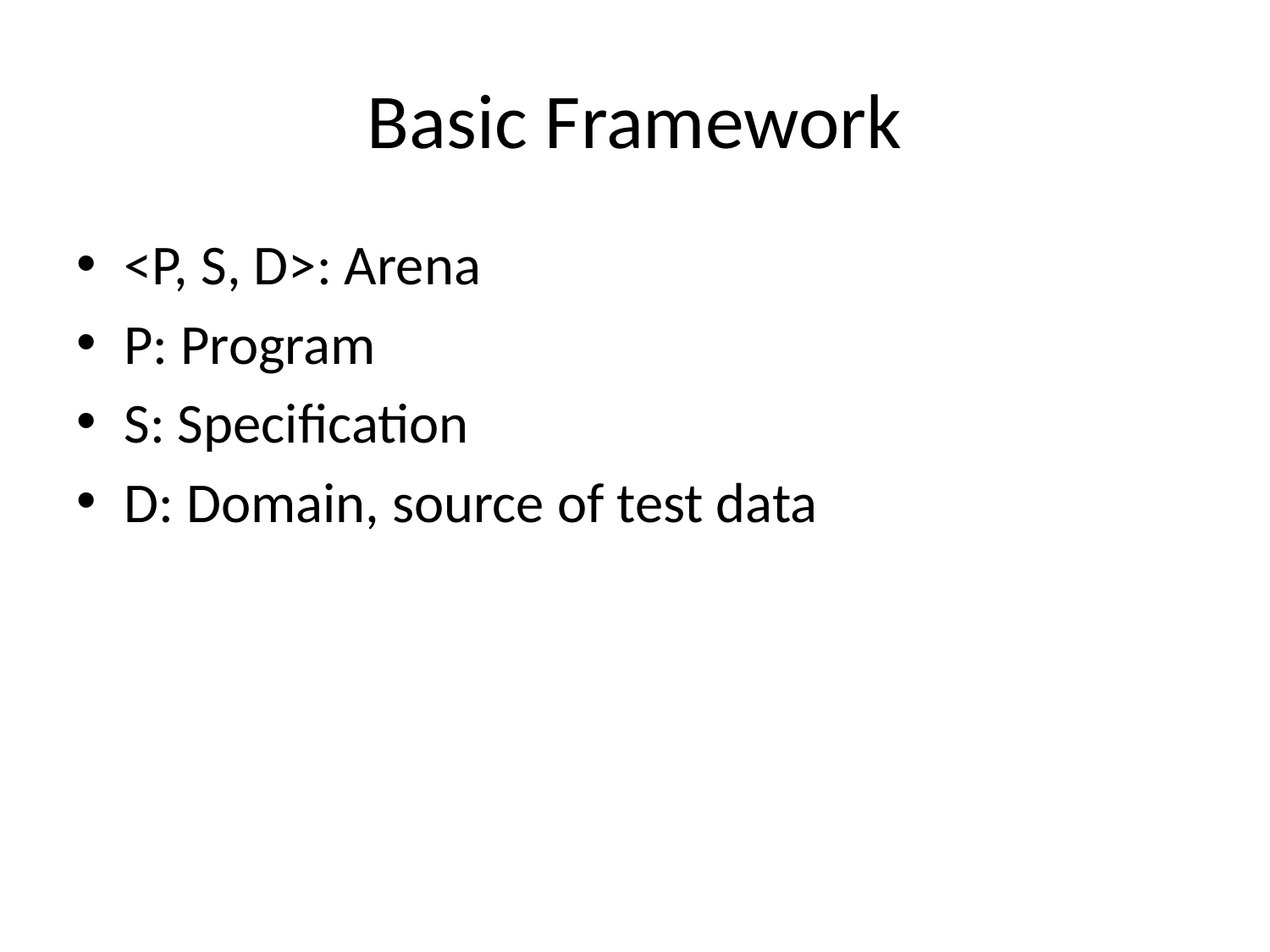

# Basic Framework
<P, S, D>: Arena
P: Program
S: Specification
D: Domain, source of test data